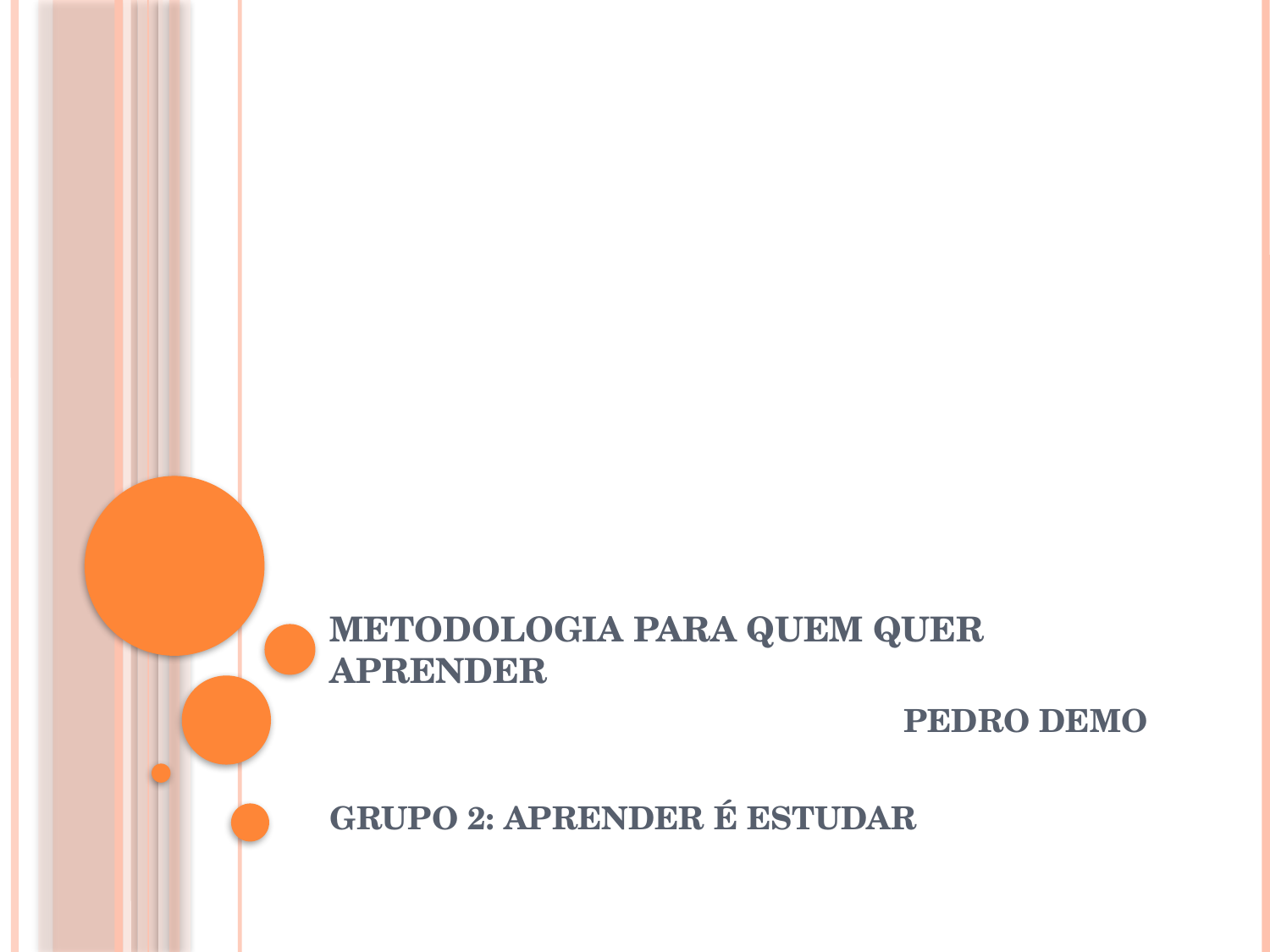

# Metodologia para quem quer aprender
                                                               PEDRO DEMO

GRUPO 2: APRENDER É ESTUDAR